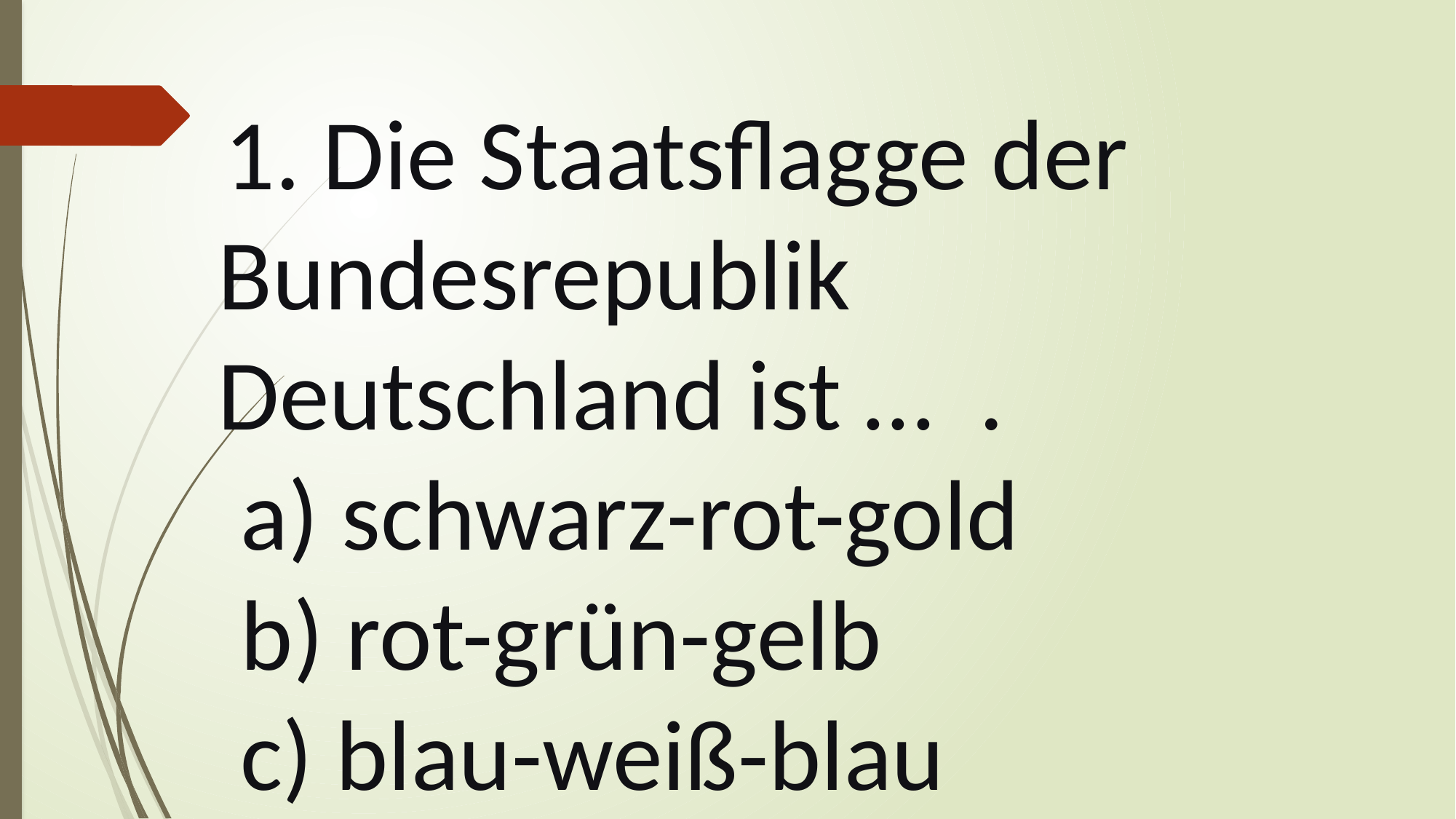

1. Die Staatsflagge der Bundesrepublik  Deutschland ist …  .
 a) schwarz-rot-gold
 b) rot-grün-gelb
 c) blau-weiß-blau